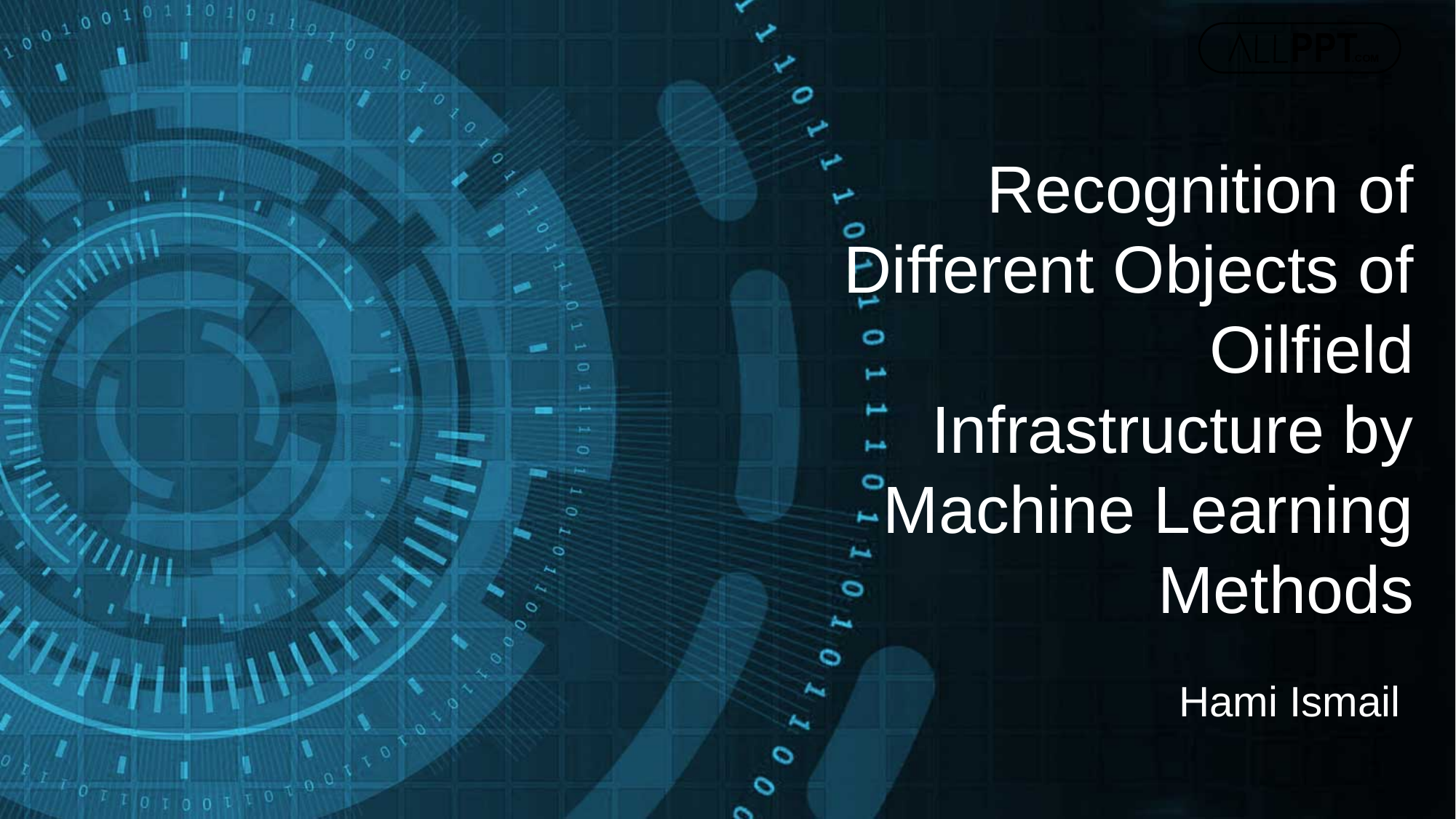

Recognition of Different Objects of Oilfield Infrastructure by Machine Learning Methods
Hami Ismail